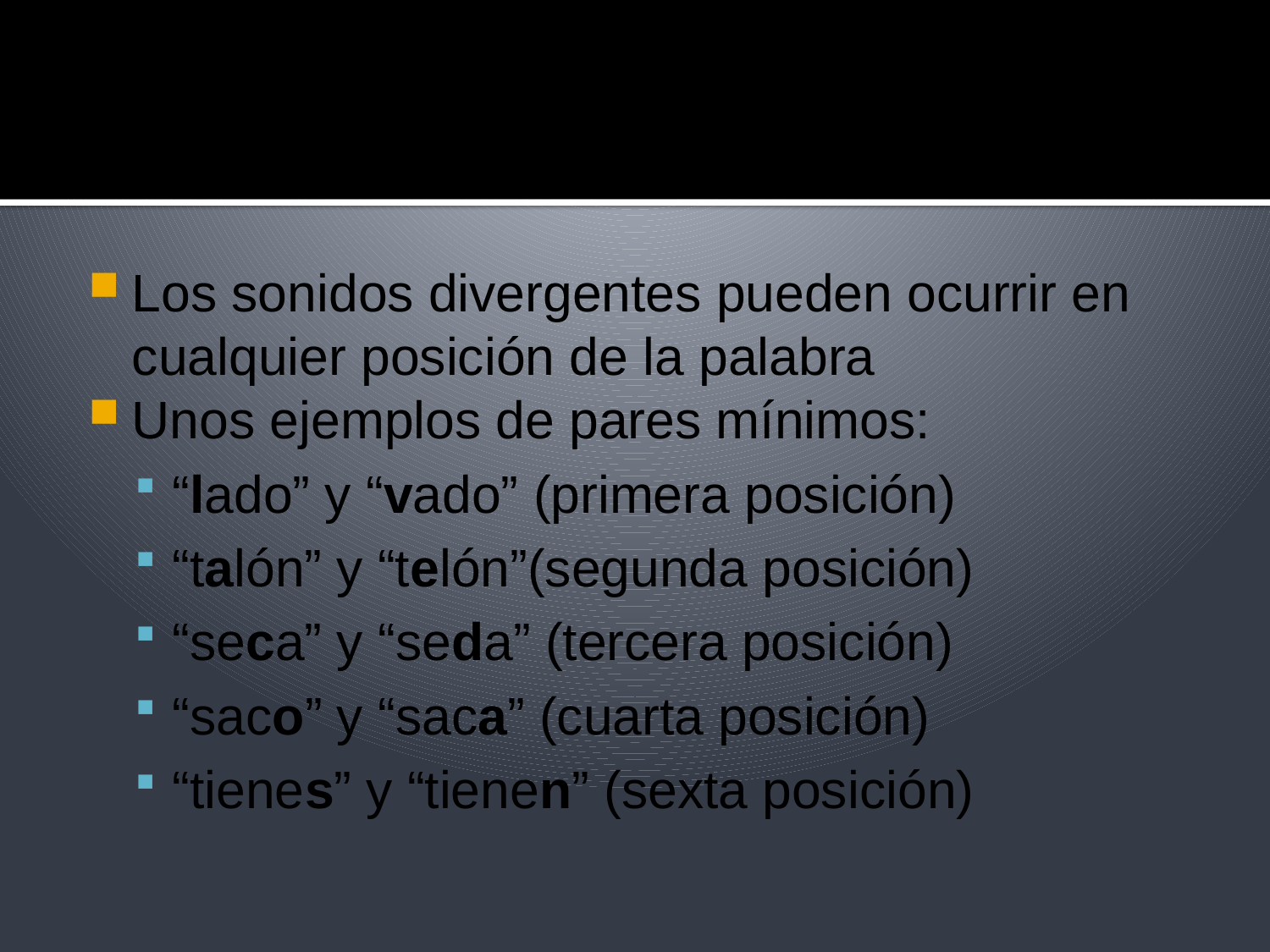

#
Los sonidos divergentes pueden ocurrir en cualquier posición de la palabra
Unos ejemplos de pares mínimos:
“lado” y “vado” (primera posición)
“talón” y “telón”(segunda posición)
“seca” y “seda” (tercera posición)
“saco” y “saca” (cuarta posición)
“tienes” y “tienen” (sexta posición)